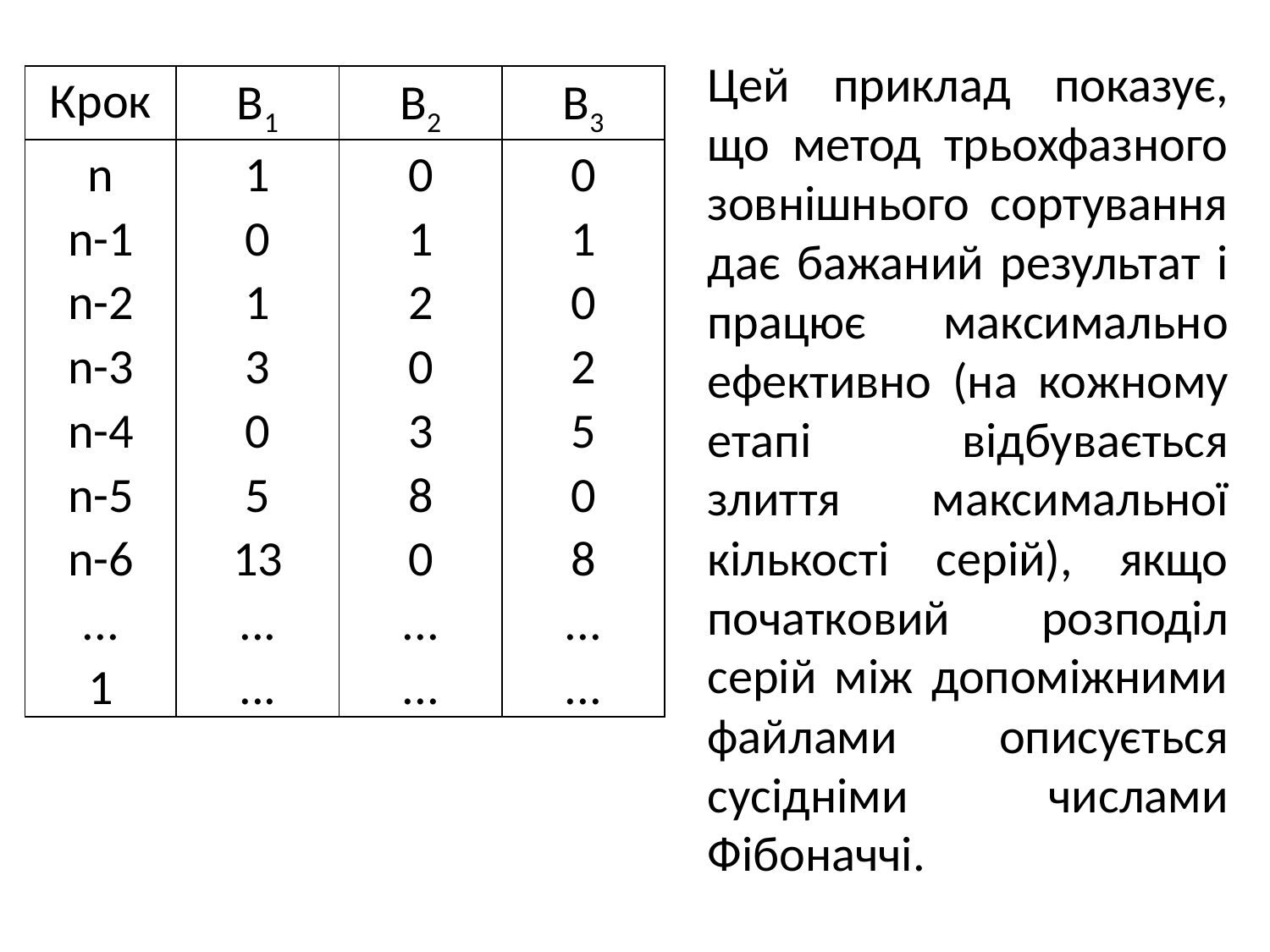

Цей приклад показує, що метод трьохфазного зовнішнього сортування дає бажаний результат і працює максимально ефективно (на кожному етапі відбувається злиття максимальної кількості серій), якщо початковий розподіл серій між допоміжними файлами описується сусідніми числами Фібоначчі.
| Крок | В1 | В2 | В3 |
| --- | --- | --- | --- |
| n n-1 n-2 n-3 n-4 n-5 n-6 ... 1 | 1 0 1 3 0 5 13 ... ... | 0 1 2 0 3 8 0 ... ... | 0 1 0 2 5 0 8 ... ... |